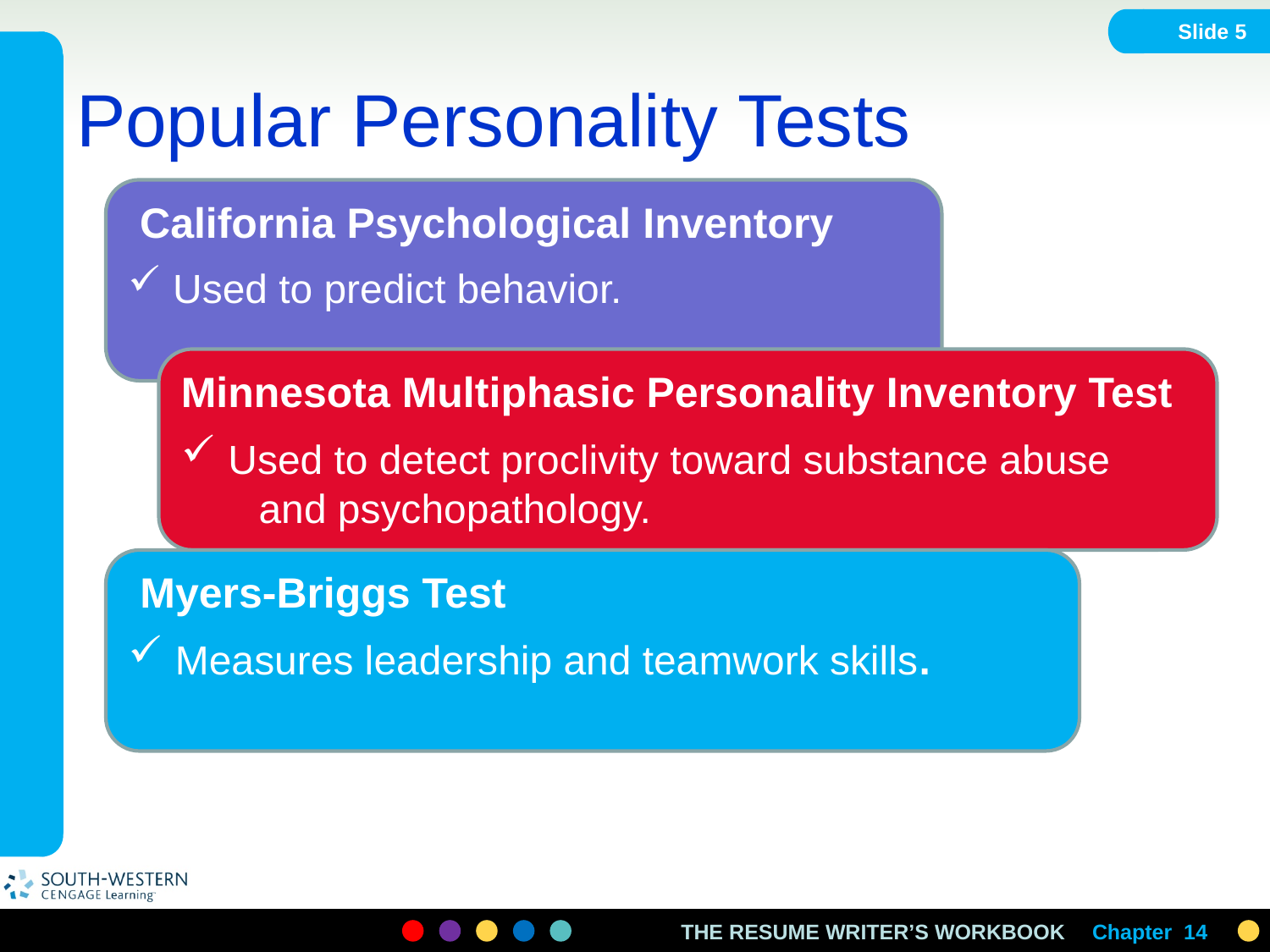

Slide 5
# Popular Personality Tests
 California Psychological Inventory
 Used to predict behavior.

Minnesota Multiphasic Personality Inventory Test
 Used to detect proclivity toward substance abuse 	and psychopathology.

 Myers-Briggs Test
 Measures leadership and teamwork skills.
Chapter  14